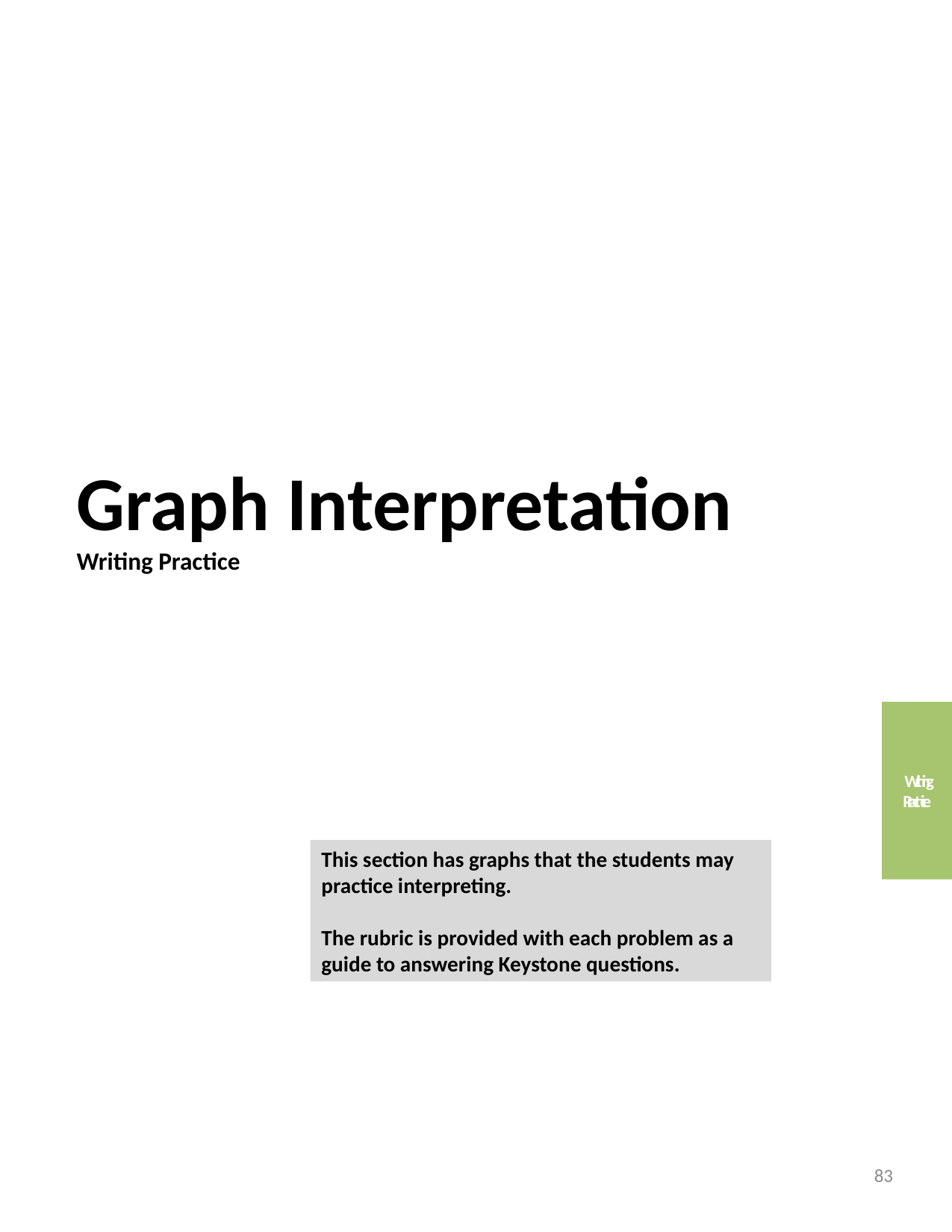

Graph Interpretation
Writing Practice
Writing Practice
This section has graphs that the students may practice interpreting.

The rubric is provided with each problem as a guide to answering Keystone questions.
83